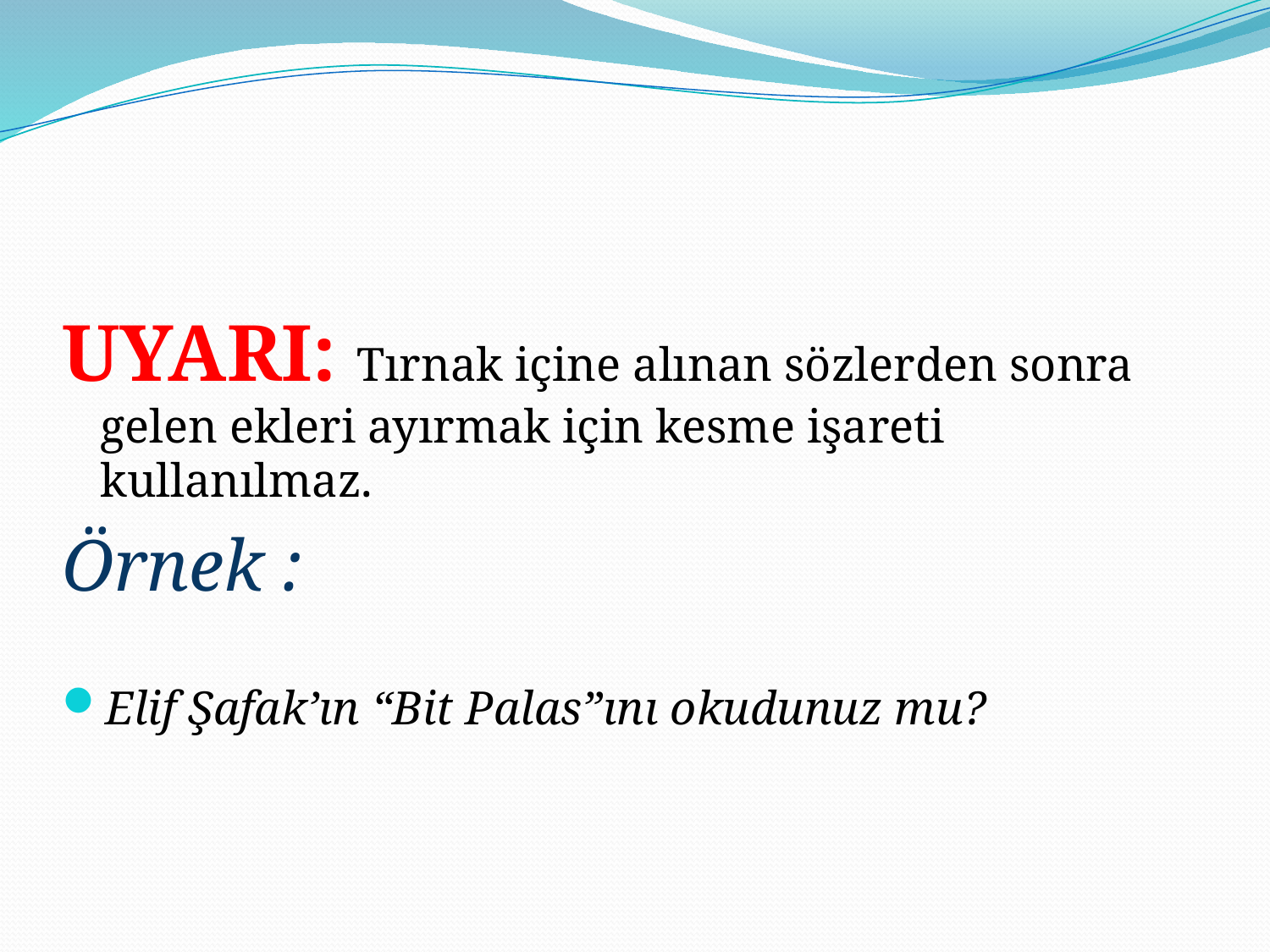

#
UYARI: Tırnak içine alınan sözlerden sonra gelen ekleri ayırmak için kesme işareti kullanılmaz.
Örnek :

Elif Şafak’ın “Bit Palas”ını okudunuz mu?